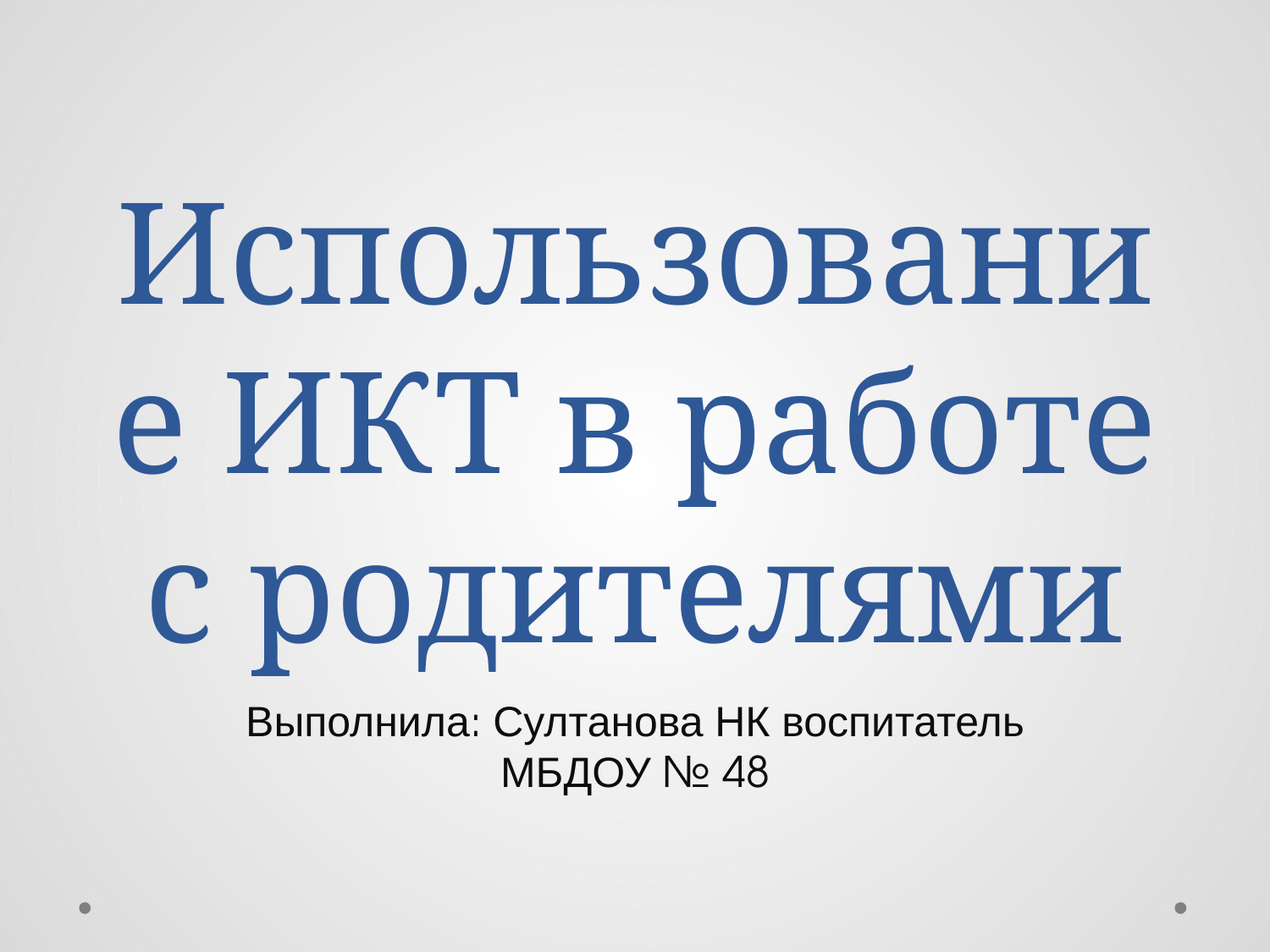

# Использование ИКТ в работе с родителями
Выполнила: Султанова НК воспитатель МБДОУ № 48